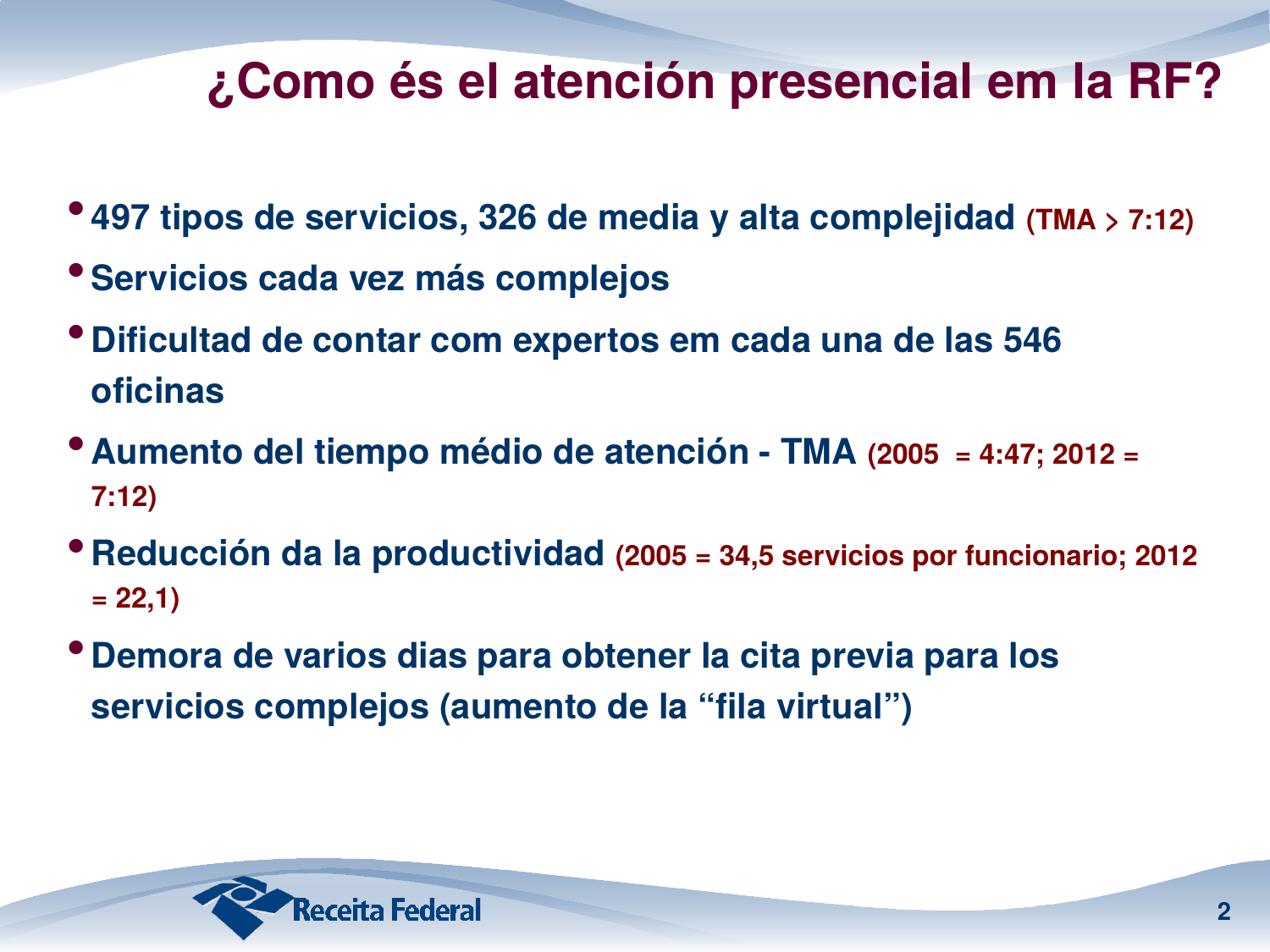

# ¿Como és el atención presencial em la RF?
497 tipos de servicios, 326 de media y alta complejidad (TMA > 7:12)
Servicios cada vez más complejos
Dificultad de contar com expertos em cada una de las 546 oficinas
Aumento del tiempo médio de atención - TMA (2005  = 4:47; 2012 = 7:12)
Reducción da la productividad (2005 = 34,5 servicios por funcionario; 2012 = 22,1)
Demora de varios dias para obtener la cita previa para los servicios complejos (aumento de la “fila virtual”)
2